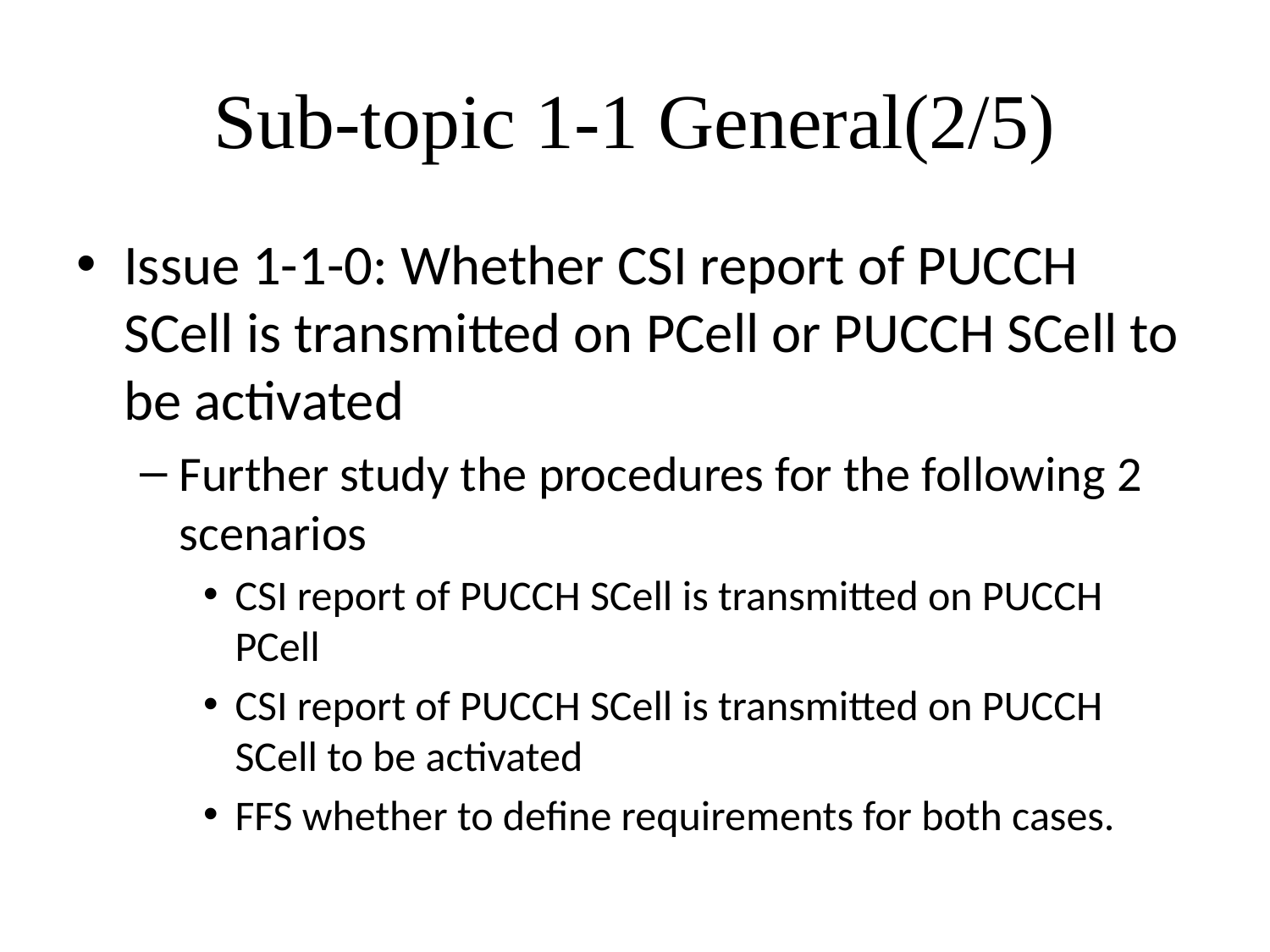

# Sub-topic 1-1 General(2/5)
Issue 1-1-0: Whether CSI report of PUCCH SCell is transmitted on PCell or PUCCH SCell to be activated
Further study the procedures for the following 2 scenarios
CSI report of PUCCH SCell is transmitted on PUCCH PCell
CSI report of PUCCH SCell is transmitted on PUCCH SCell to be activated
FFS whether to define requirements for both cases.